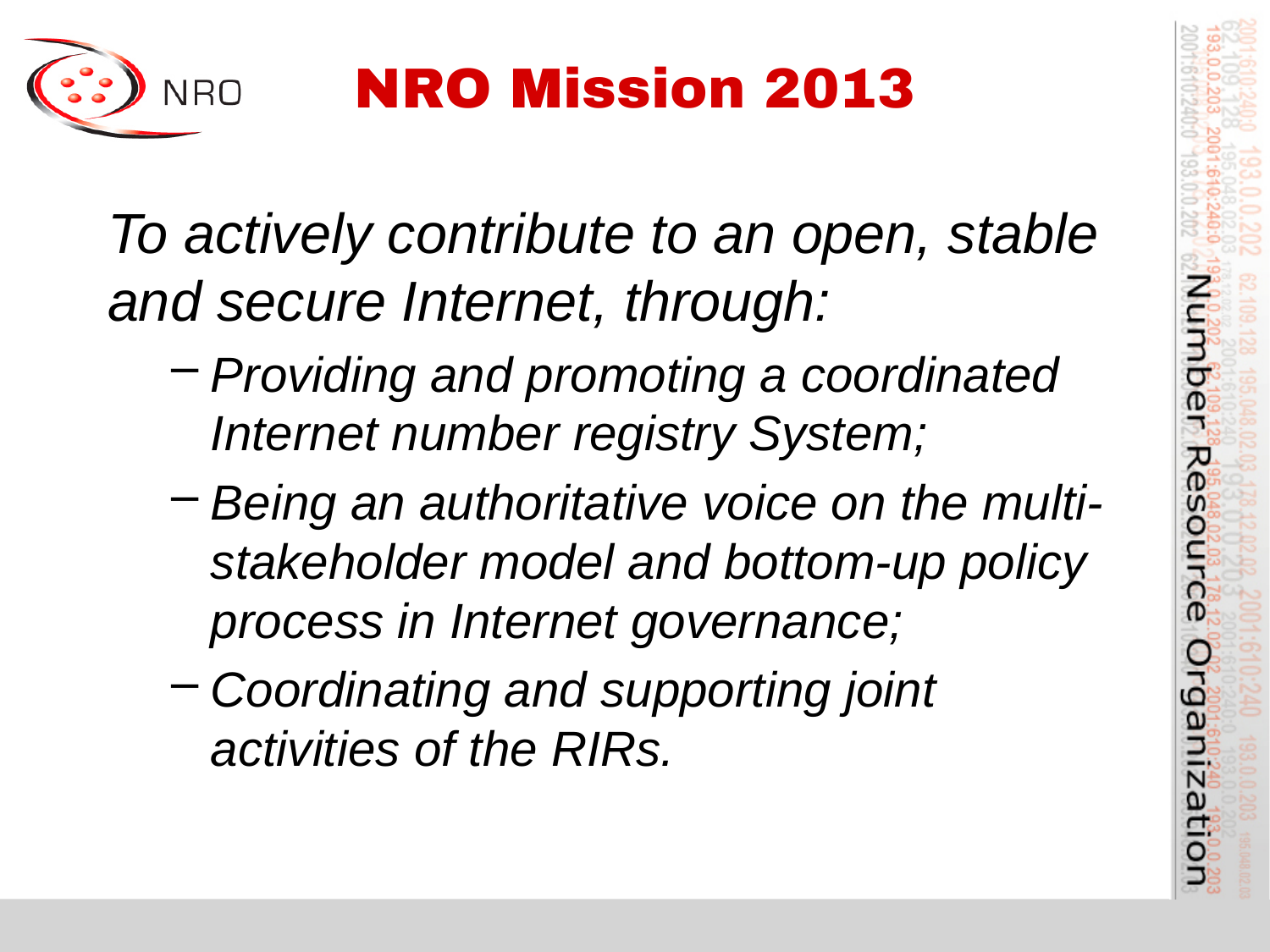

# NRO Mission 2013
To actively contribute to an open, stable and secure Internet, through:
Providing and promoting a coordinated Internet number registry System;
Being an authoritative voice on the multi-stakeholder model and bottom-up policy process in Internet governance;
Coordinating and supporting joint activities of the RIRs.